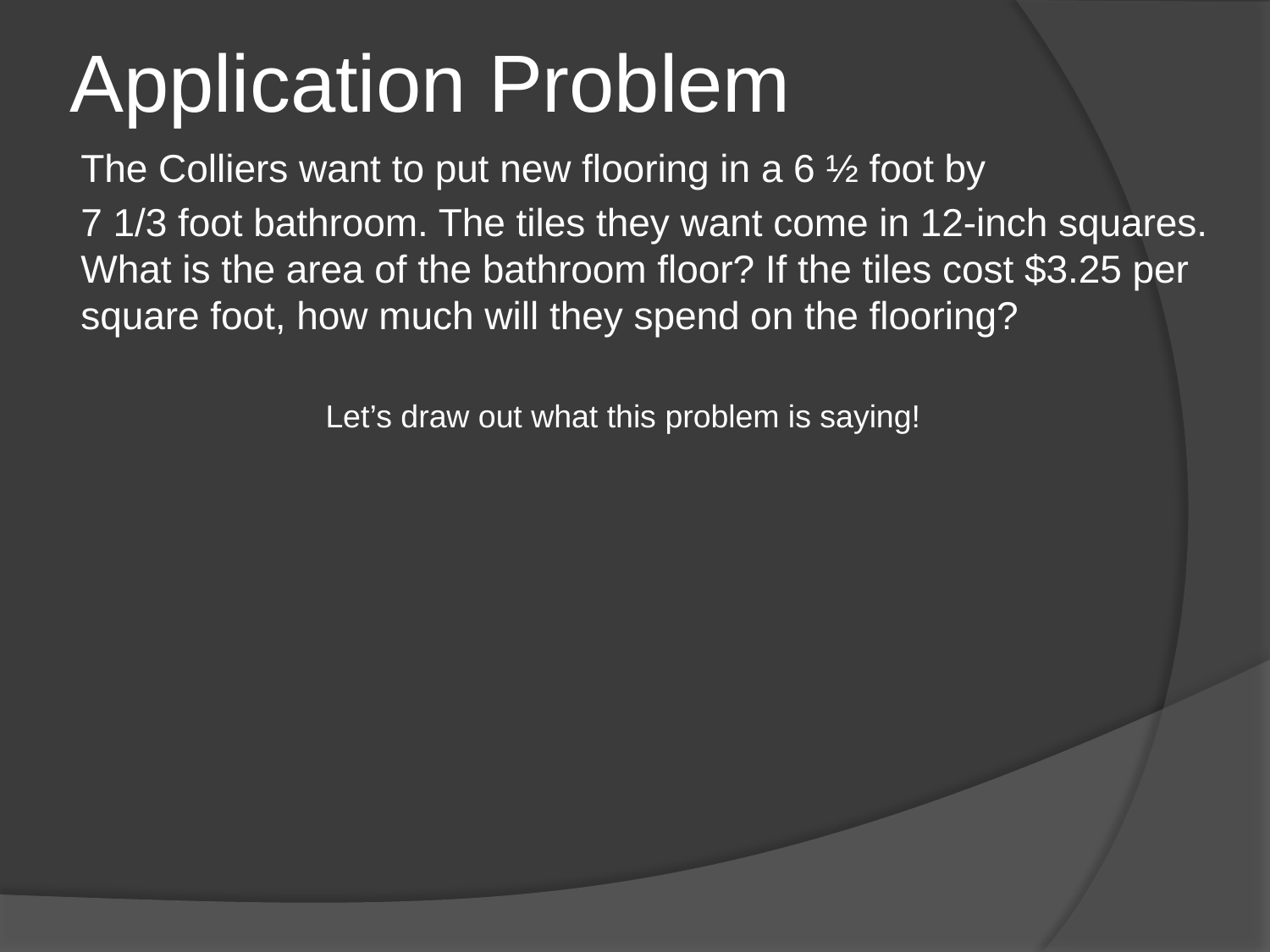

# Application Problem
The Colliers want to put new flooring in a 6 ½ foot by
7 1/3 foot bathroom. The tiles they want come in 12-inch squares. What is the area of the bathroom floor? If the tiles cost $3.25 per square foot, how much will they spend on the flooring?
Let’s draw out what this problem is saying!